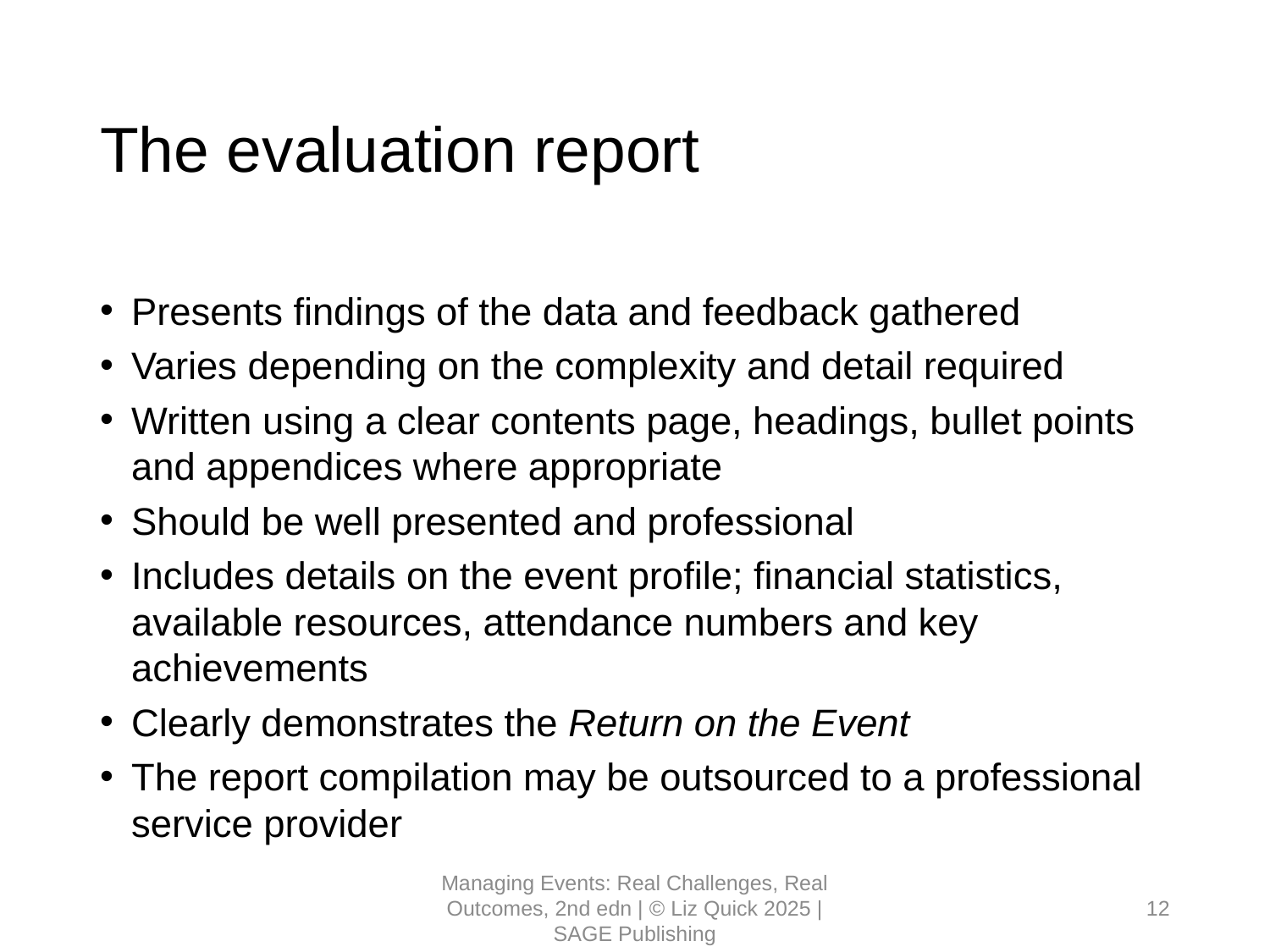

# The evaluation report
Presents findings of the data and feedback gathered
Varies depending on the complexity and detail required
Written using a clear contents page, headings, bullet points and appendices where appropriate
Should be well presented and professional
Includes details on the event profile; financial statistics, available resources, attendance numbers and key achievements
Clearly demonstrates the Return on the Event
The report compilation may be outsourced to a professional service provider
Managing Events: Real Challenges, Real Outcomes, 2nd edn | © Liz Quick 2025 | SAGE Publishing
12